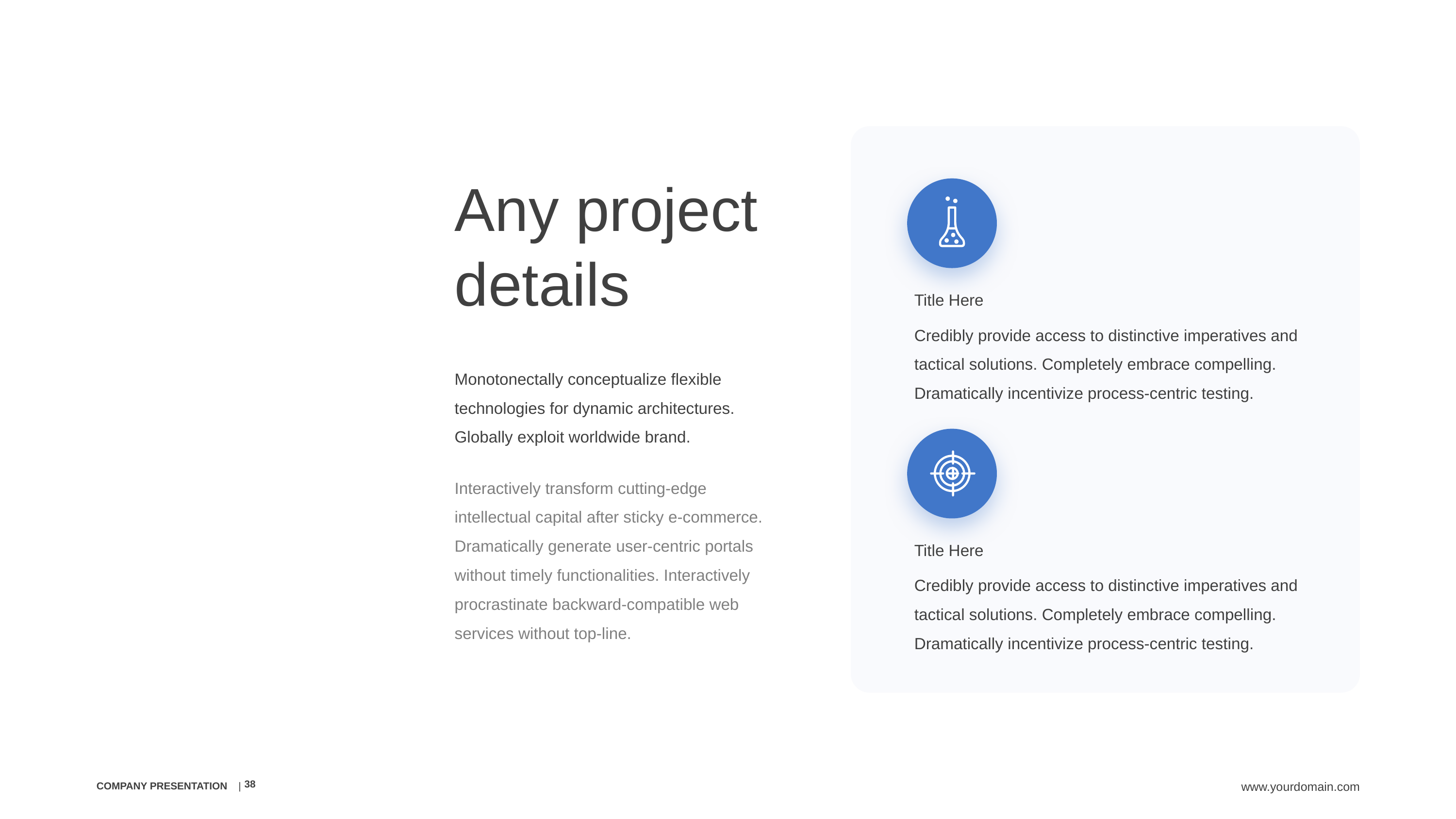

Any project
details

Title Here
Credibly provide access to distinctive imperatives and tactical solutions. Completely embrace compelling. Dramatically incentivize process-centric testing.
Monotonectally conceptualize flexible technologies for dynamic architectures. Globally exploit worldwide brand.

Interactively transform cutting-edge intellectual capital after sticky e-commerce. Dramatically generate user-centric portals without timely functionalities. Interactively procrastinate backward-compatible web services without top-line.
Title Here
Credibly provide access to distinctive imperatives and tactical solutions. Completely embrace compelling. Dramatically incentivize process-centric testing.